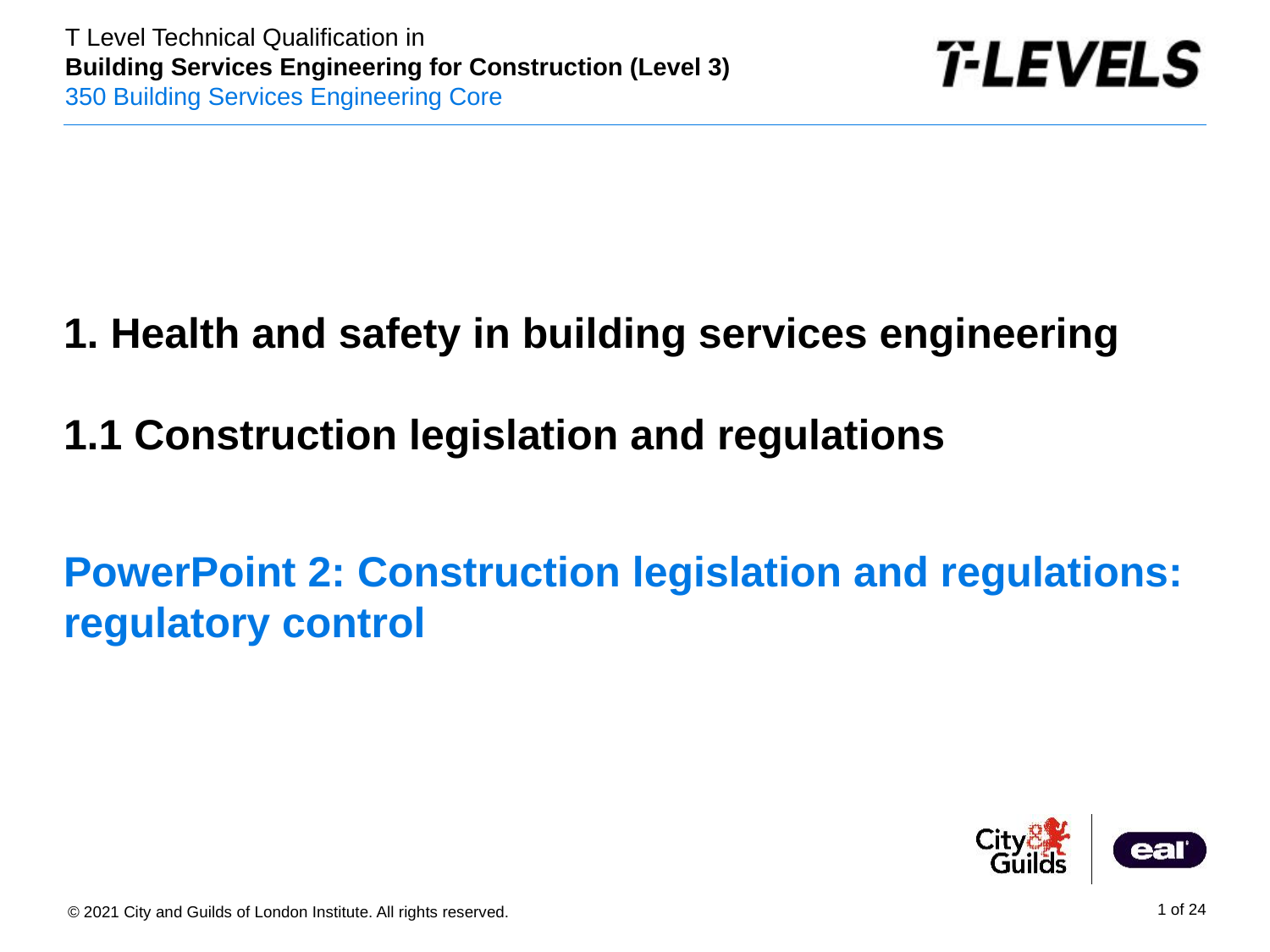

PowerPoint presentation
1. Health and safety in building services engineering

1.1 Construction legislation and regulations

# PowerPoint 2: Construction legislation and regulations: regulatory control